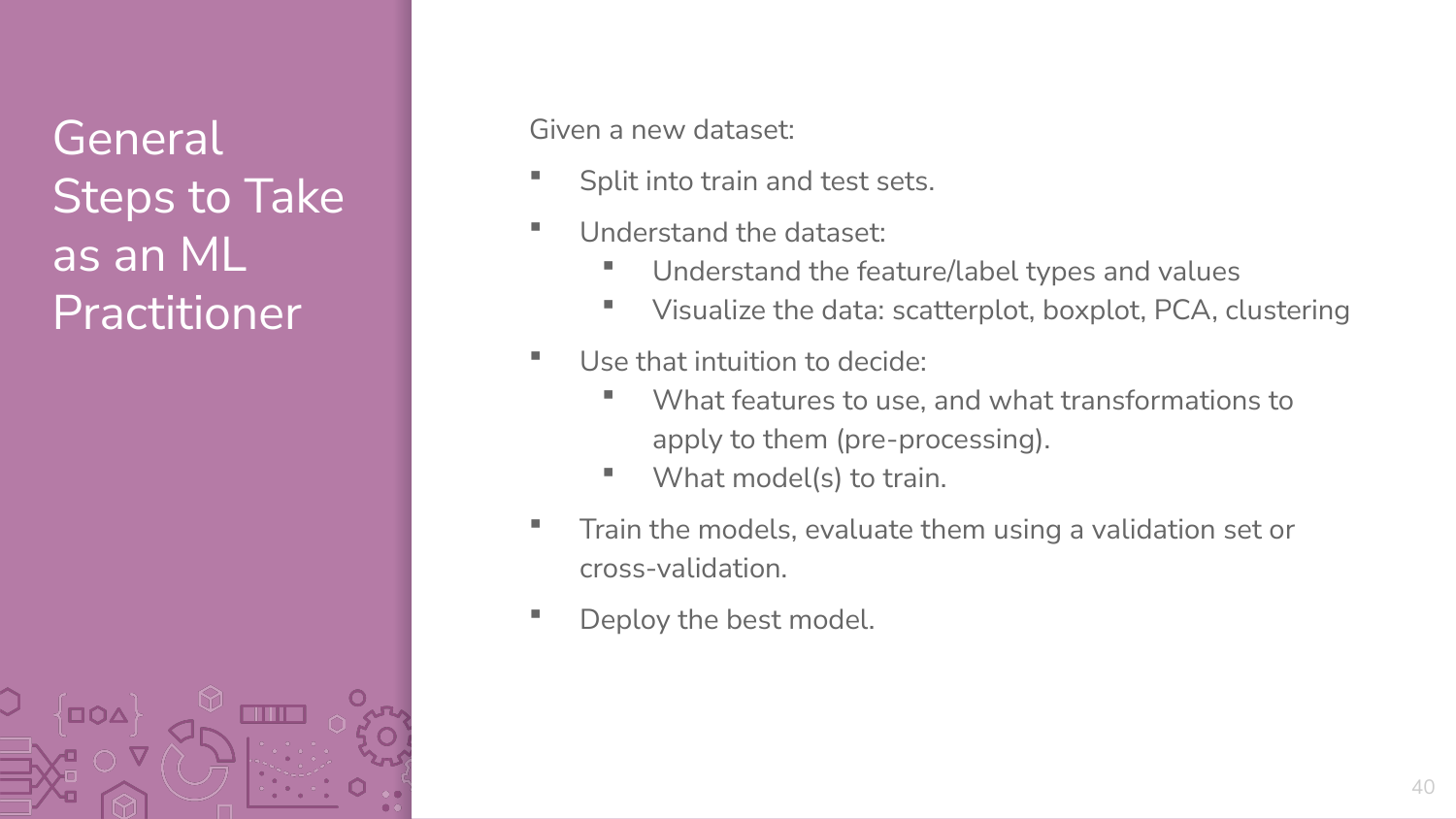

# General Steps to Take as an ML Practitioner
Given a new dataset:
Split into train and test sets.
Understand the dataset:
Understand the feature/label types and values
Visualize the data: scatterplot, boxplot, PCA, clustering
Use that intuition to decide:
What features to use, and what transformations to apply to them (pre-processing).
What model(s) to train.
Train the models, evaluate them using a validation set or cross-validation.
Deploy the best model.
40